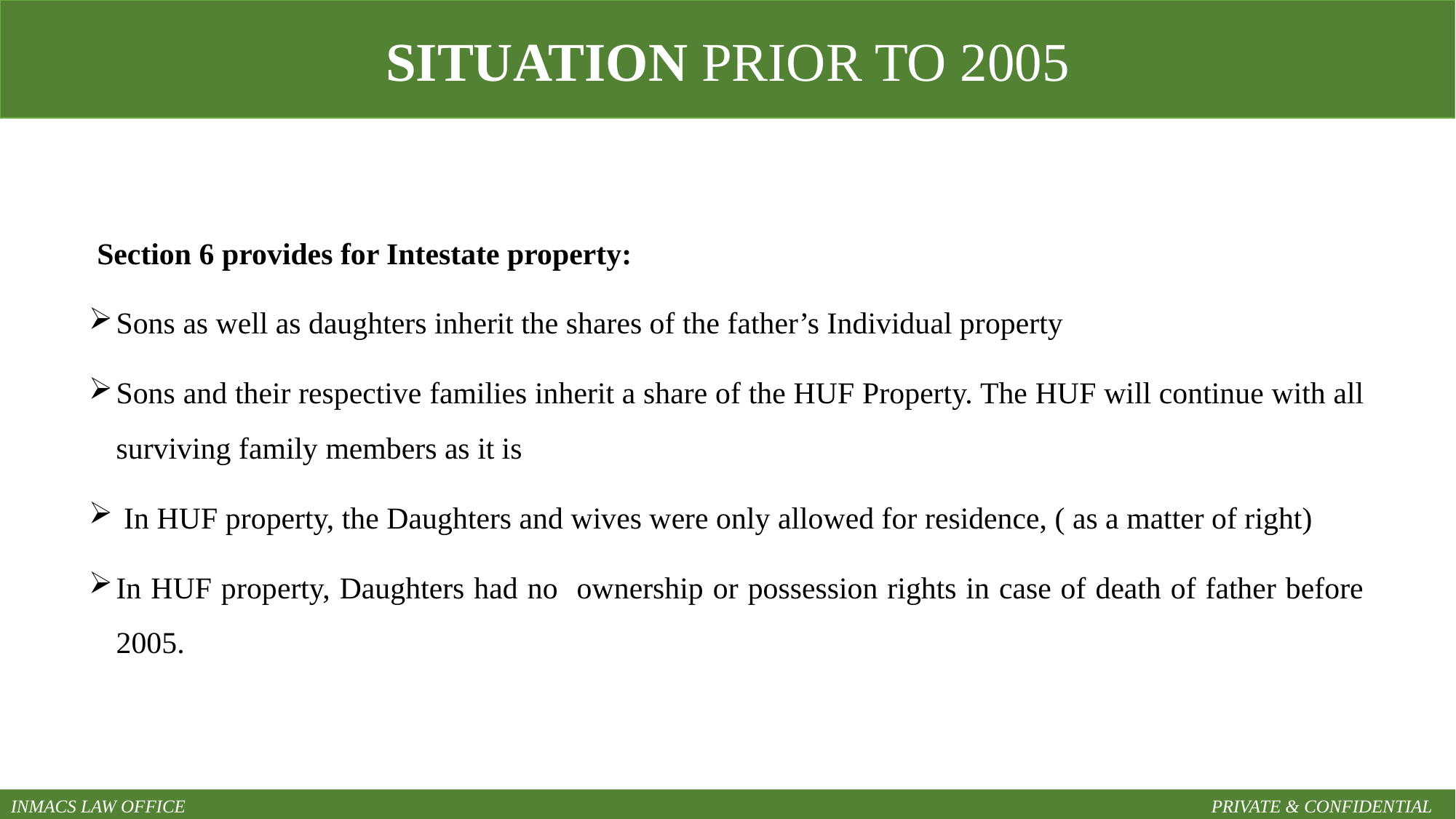

SITUATION PRIOR TO 2005

Section 6 provides for Intestate property:
Sons as well as daughters inherit the shares of the father’s Individual property
Sons and their respective families inherit a share of the HUF Property. The HUF will continue with all surviving family members as it is
 In HUF property, the Daughters and wives were only allowed for residence, ( as a matter of right)
In HUF property, Daughters had no  ownership or possession rights in case of death of father before 2005.
INMACS LAW OFFICE										PRIVATE & CONFIDENTIAL